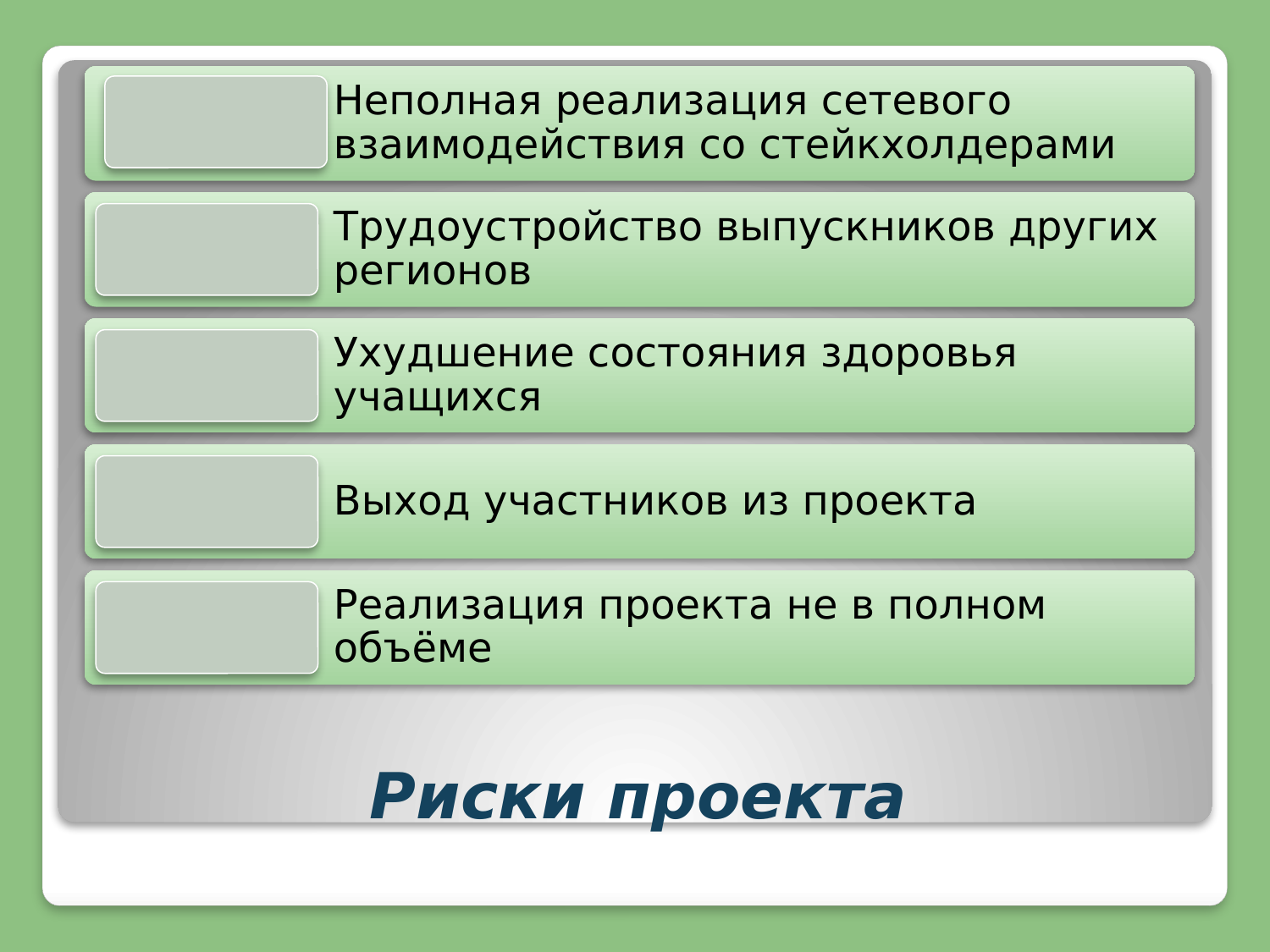

Неполная реализация сетевого взаимодействия со стейкхолдерами
Трудоустройство выпускников других регионов
Ухудшение состояния здоровья учащихся
Выход участников из проекта
Реализация проекта не в полном объёме
# Риски проекта